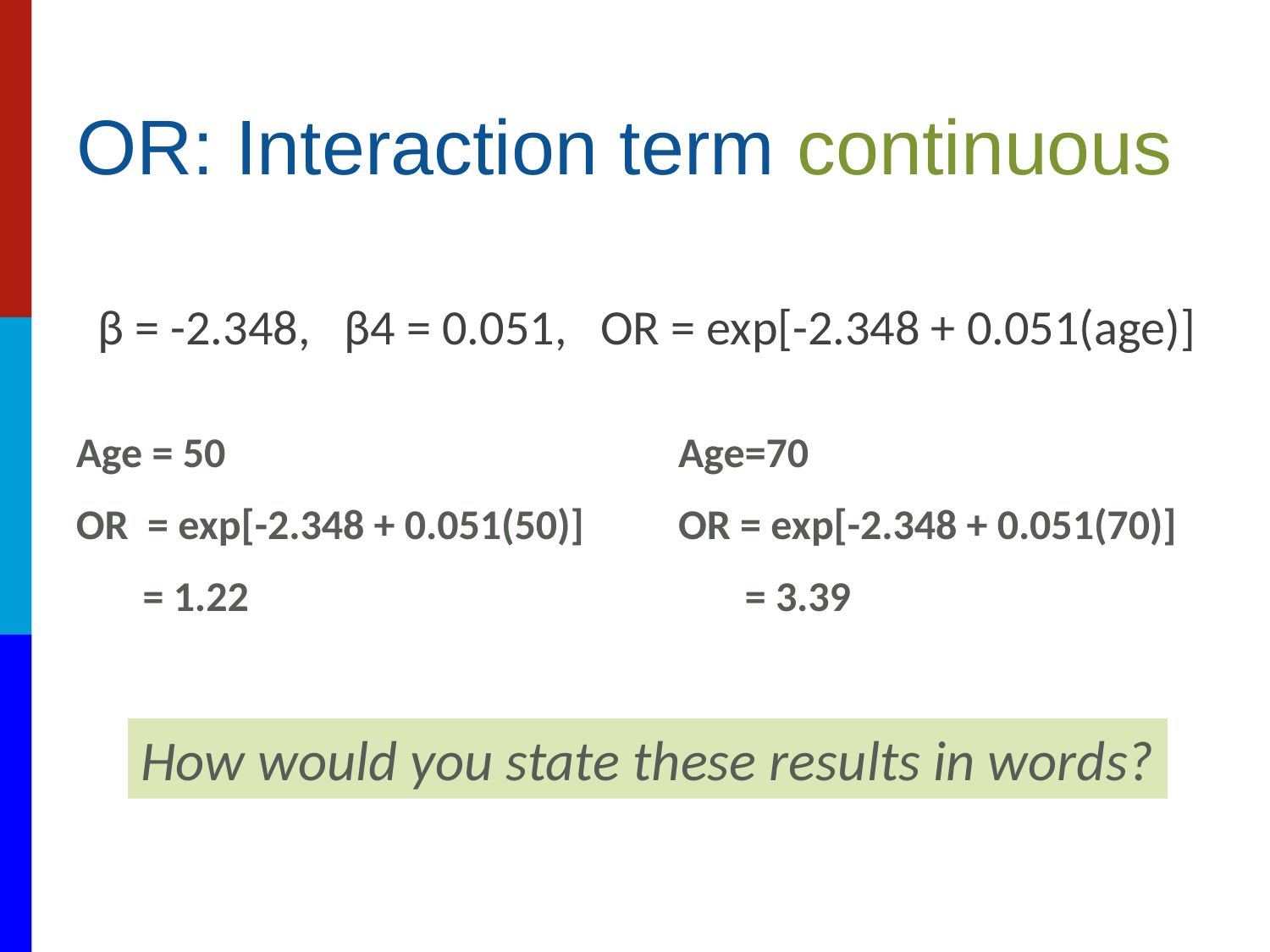

# OR: Interaction term continuous
β = -2.348,   β4 = 0.051,   OR = exp[-2.348 + 0.051(age)]
Age = 50
OR  = exp[-2.348 + 0.051(50)]
       = 1.22
Age=70
OR = exp[-2.348 + 0.051(70)]
       = 3.39
How would you state these results in words?